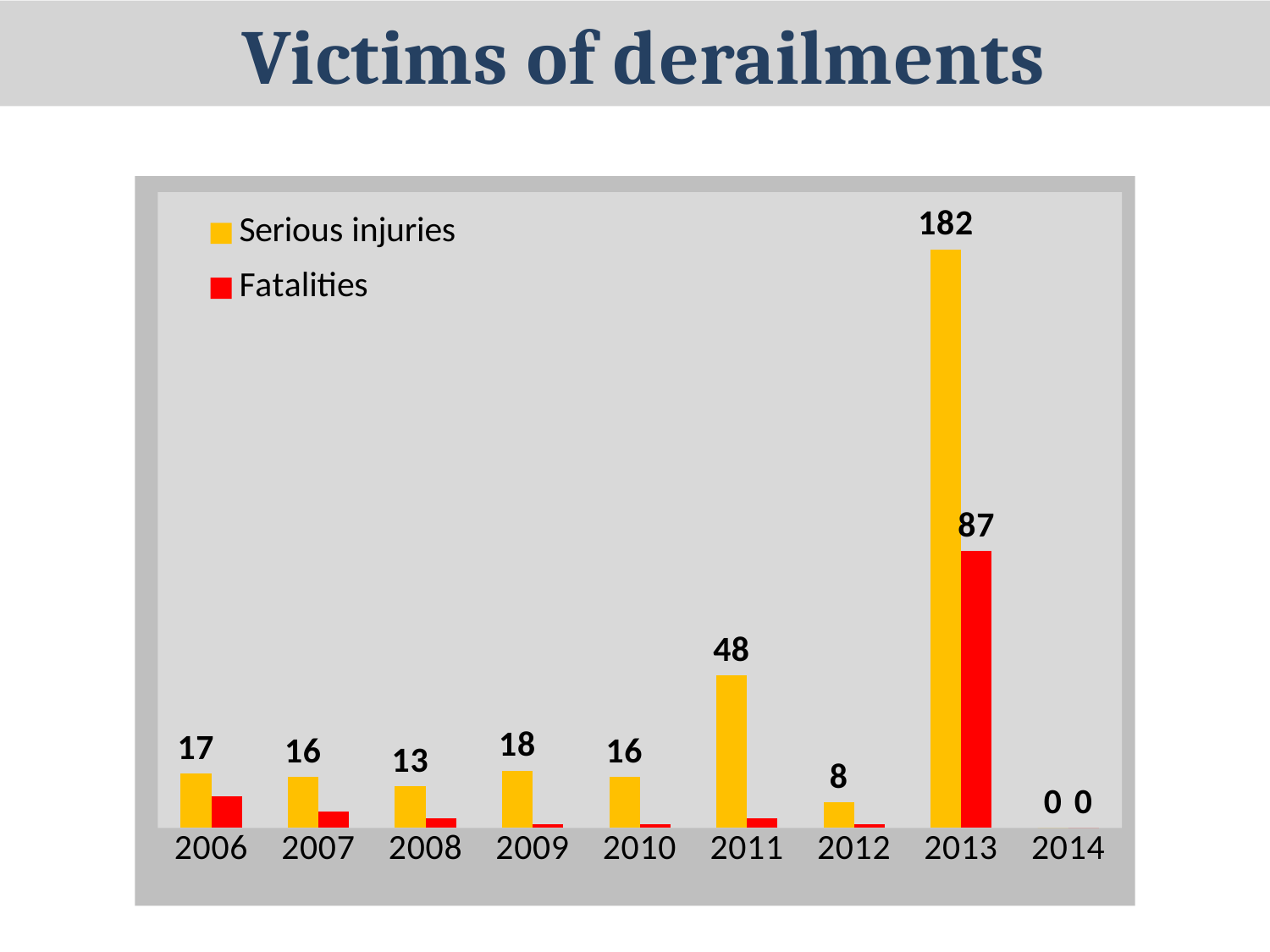

Victims of derailments

### Chart

| Category | Serious injuries | Fatalities |
|---|---|---|
| 2006 | 17.0 | 10.0 |
| 2007 | 16.0 | 5.0 |
| 2008 | 13.0 | 3.0 |
| 2009 | 18.0 | 1.0 |
| 2010 | 16.0 | 1.0 |
| 2011 | 48.0 | 3.0 |
| 2012 | 8.0 | 1.0 |
| 2013 | 182.0 | 87.0 |
| 2014 | 0.0 | 0.0 |